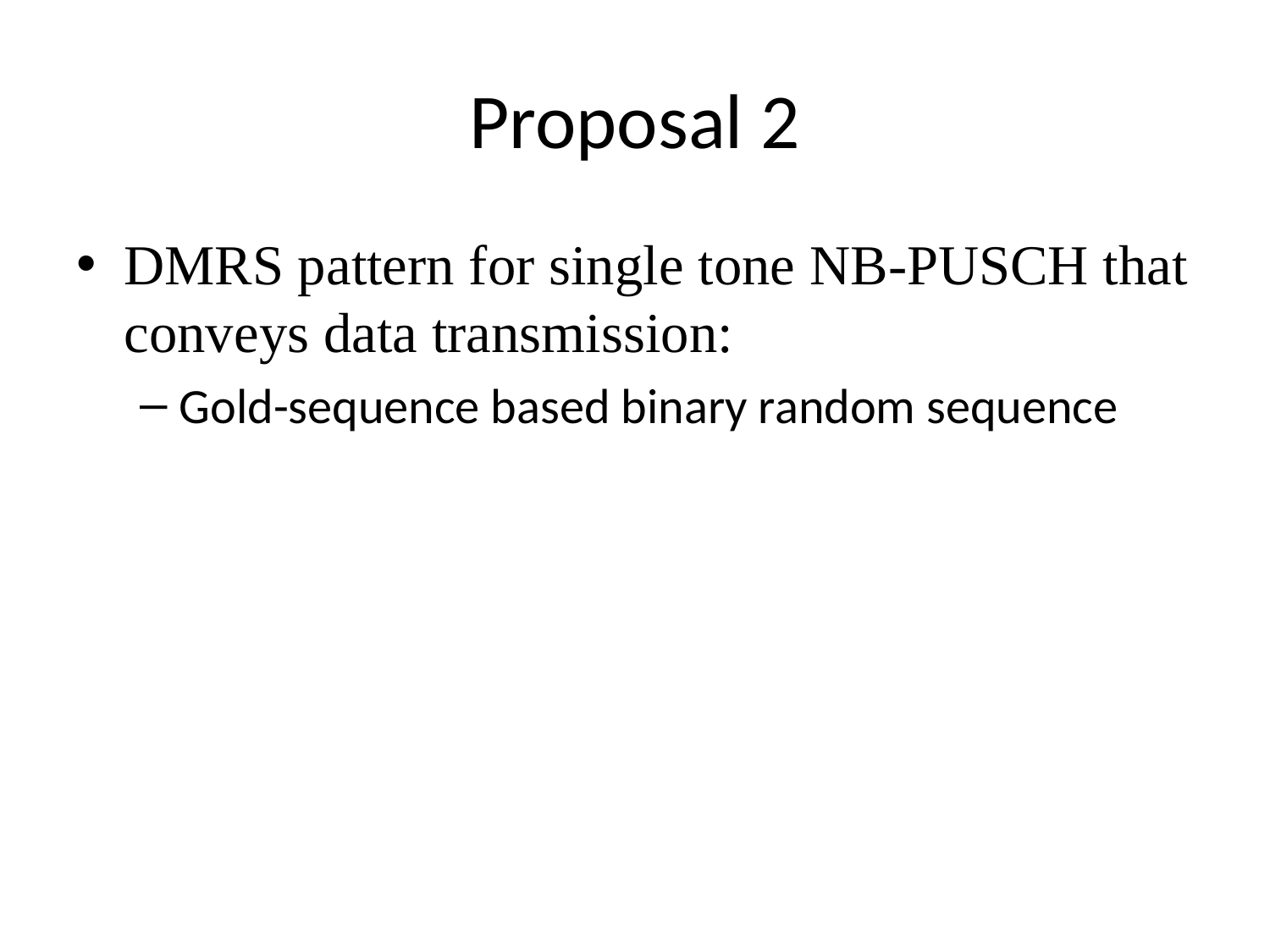

# Proposal 2
DMRS pattern for single tone NB-PUSCH that conveys data transmission:
Gold-sequence based binary random sequence